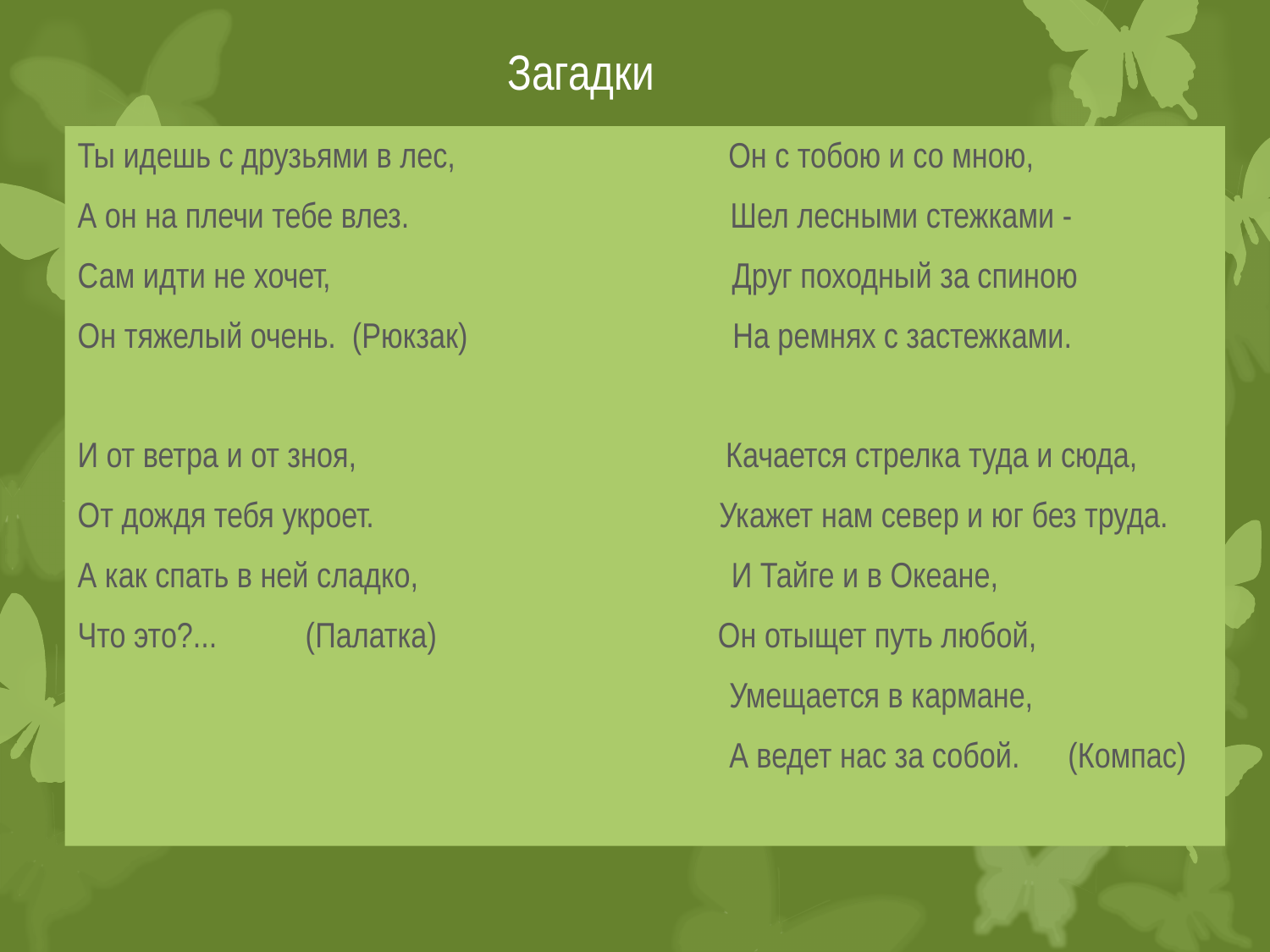

# Загадки
Ты идешь с друзьями в лес,                                  Он с тобою и со мною,
А он на плечи тебе влез.                                        Шел лесными стежками -
Сам идти не хочет,                                                  Друг походный за спиною
Он тяжелый очень.  (Рюкзак)                                 На ремнях с застежками.

И от ветра и от зноя,                                              Качается стрелка туда и сюда,
От дождя тебя укроет.                                           Укажет нам север и юг без труда.
А как спать в ней сладко,                                       И Тайге и в Океане,
Что это?...           (Палатка)                                   Он отыщет путь любой,
                                                                                 Умещается в кармане,
                                                                                 А ведет нас за собой.      (Компас)